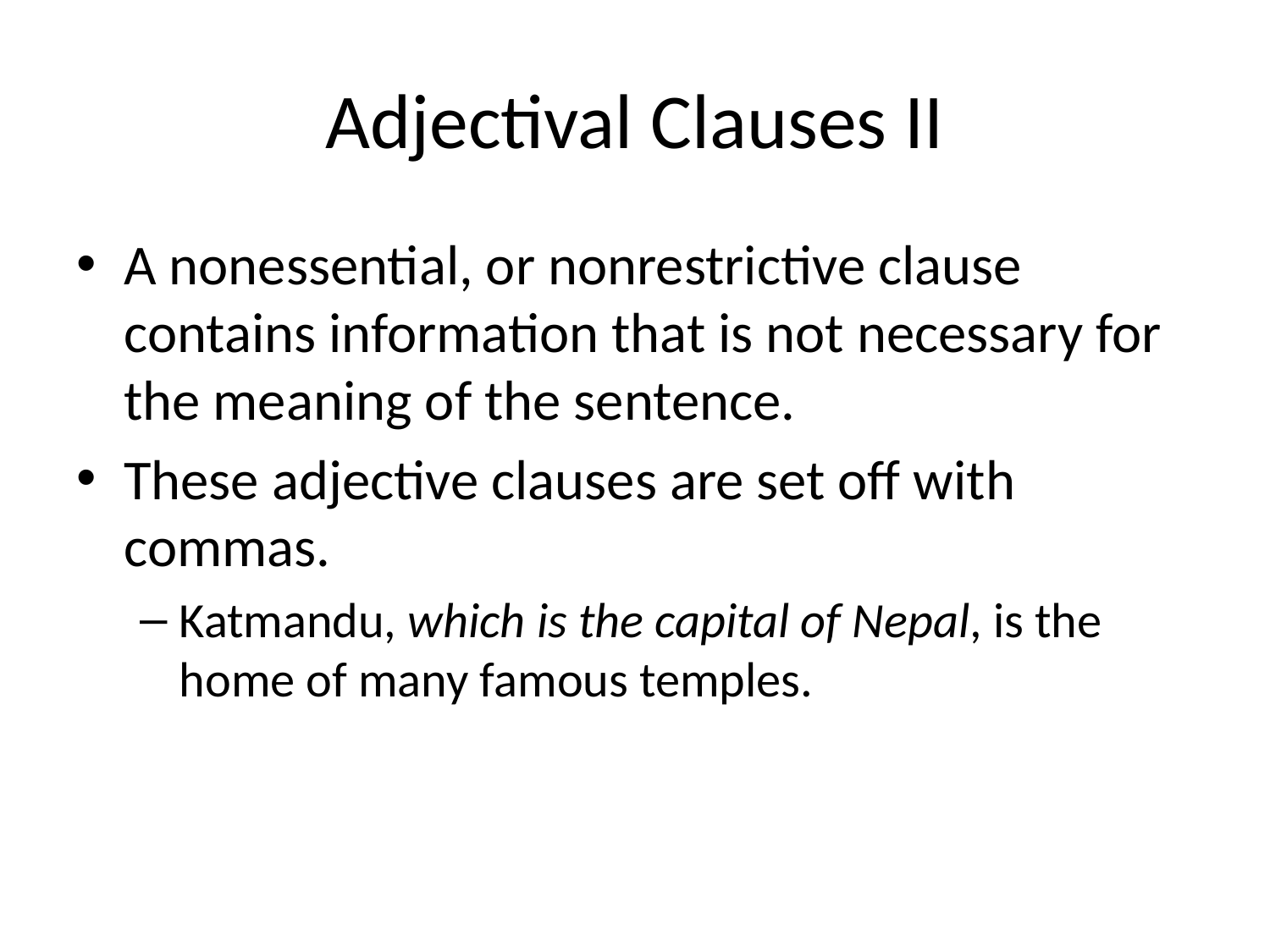

# Adjectival Clauses II
A nonessential, or nonrestrictive clause contains information that is not necessary for the meaning of the sentence.
These adjective clauses are set off with commas.
Katmandu, which is the capital of Nepal, is the home of many famous temples.